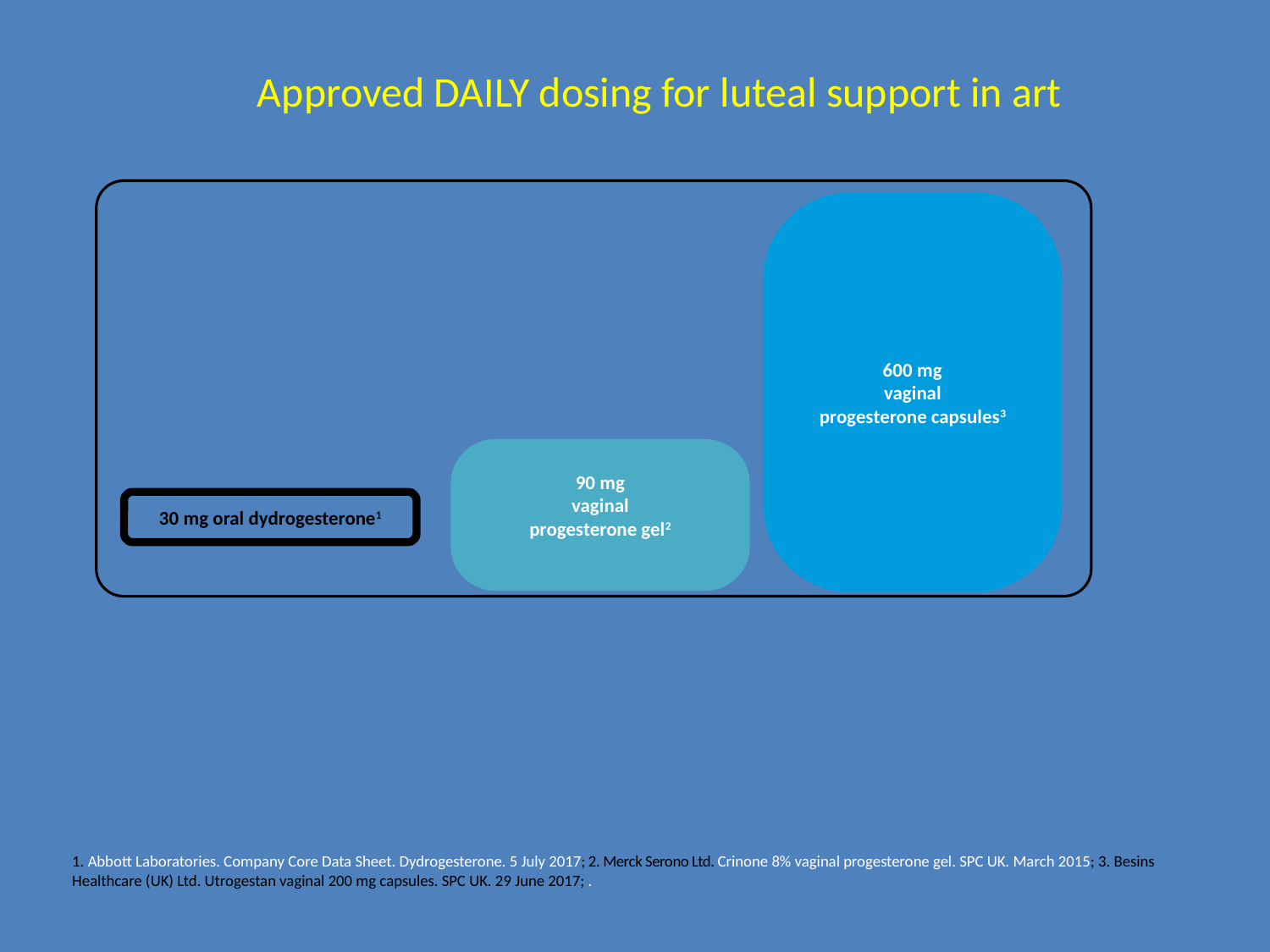

# Approved DAILY dosing for luteal support in art

600 mg
vaginal
progesterone capsules3

90 mg
vaginal
progesterone gel2
30 mg oral dydrogesterone1
1. Abbott Laboratories. Company Core Data Sheet. Dydrogesterone. 5 July 2017; 2. Merck Serono Ltd. Crinone 8% vaginal progesterone gel. SPC UK. March 2015; 3. Besins Healthcare (UK) Ltd. Utrogestan vaginal 200 mg capsules. SPC UK. 29 June 2017; .